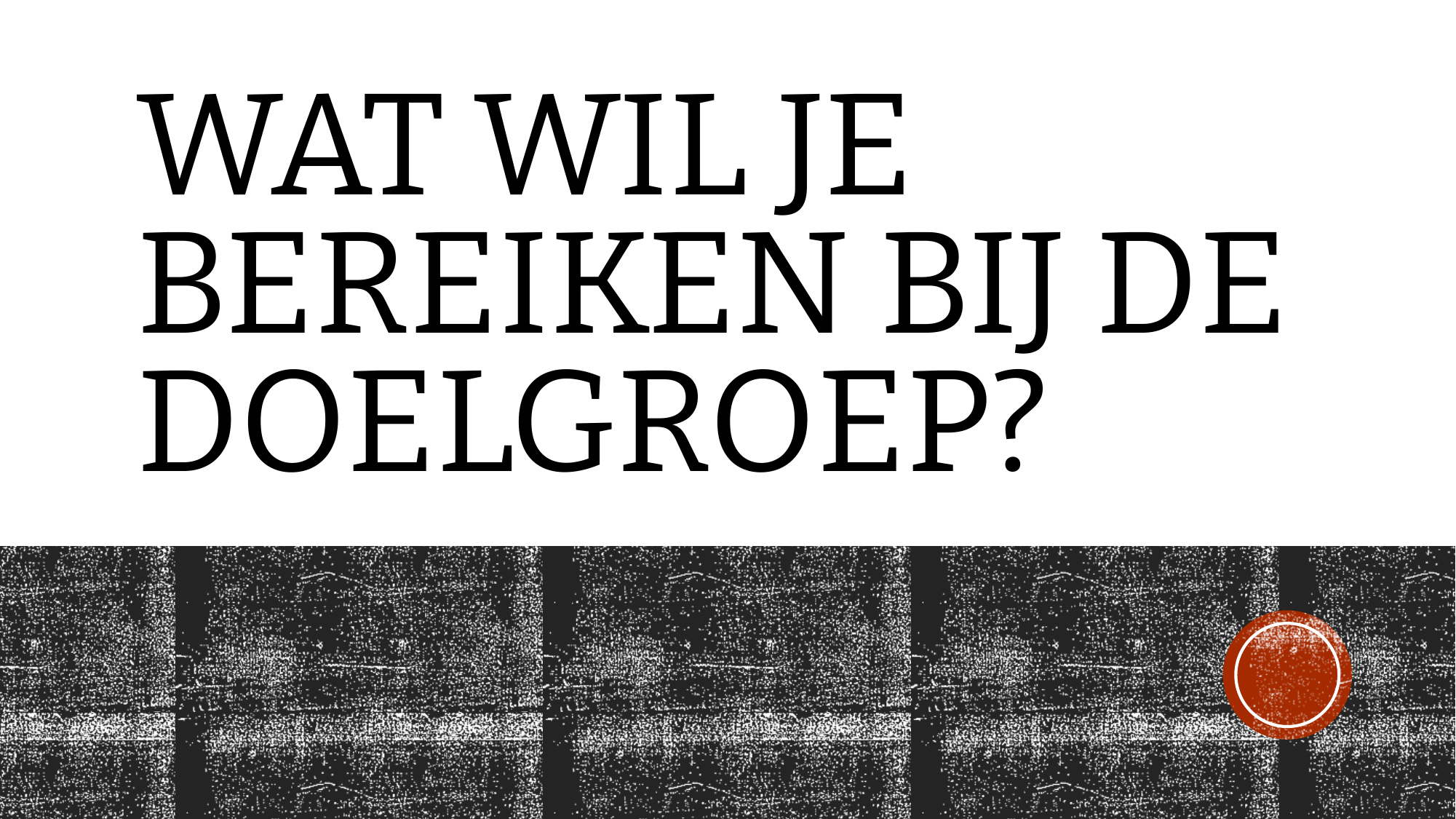

# Wat wil je bereiken bij de doelgroep?